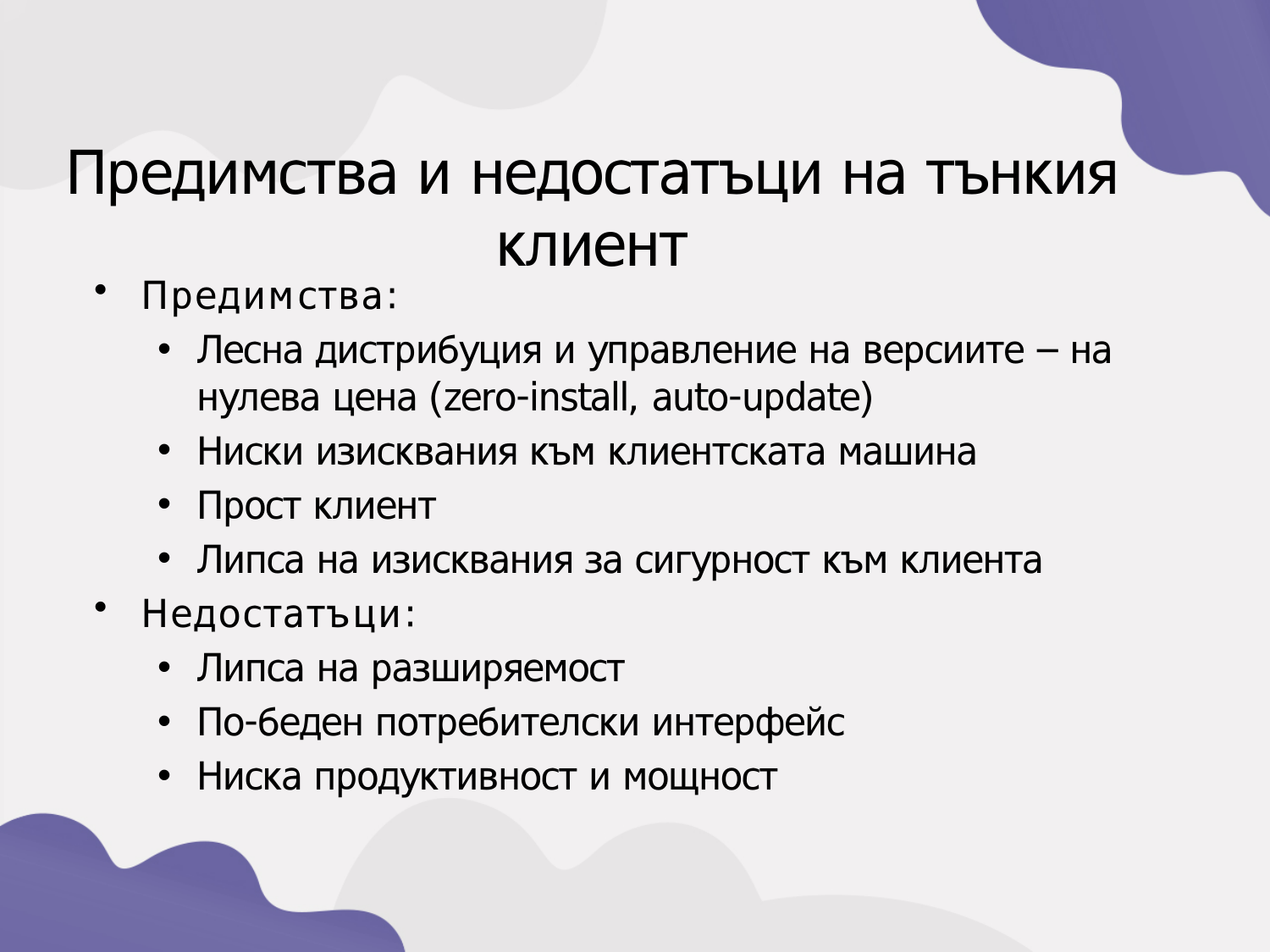

Предимства и недостатъци на тънкия клиент
Предимства:
Лесна дистрибуция и управление на версиите – на нулева цена (zero-install, auto-update)
Ниски изисквания към клиентската машина
Прост клиент
Липса на изисквания за сигурност към клиента
Недостатъци:
Липса на разширяемост
По-беден потребителски интерфейс
Ниска продуктивност и мощност